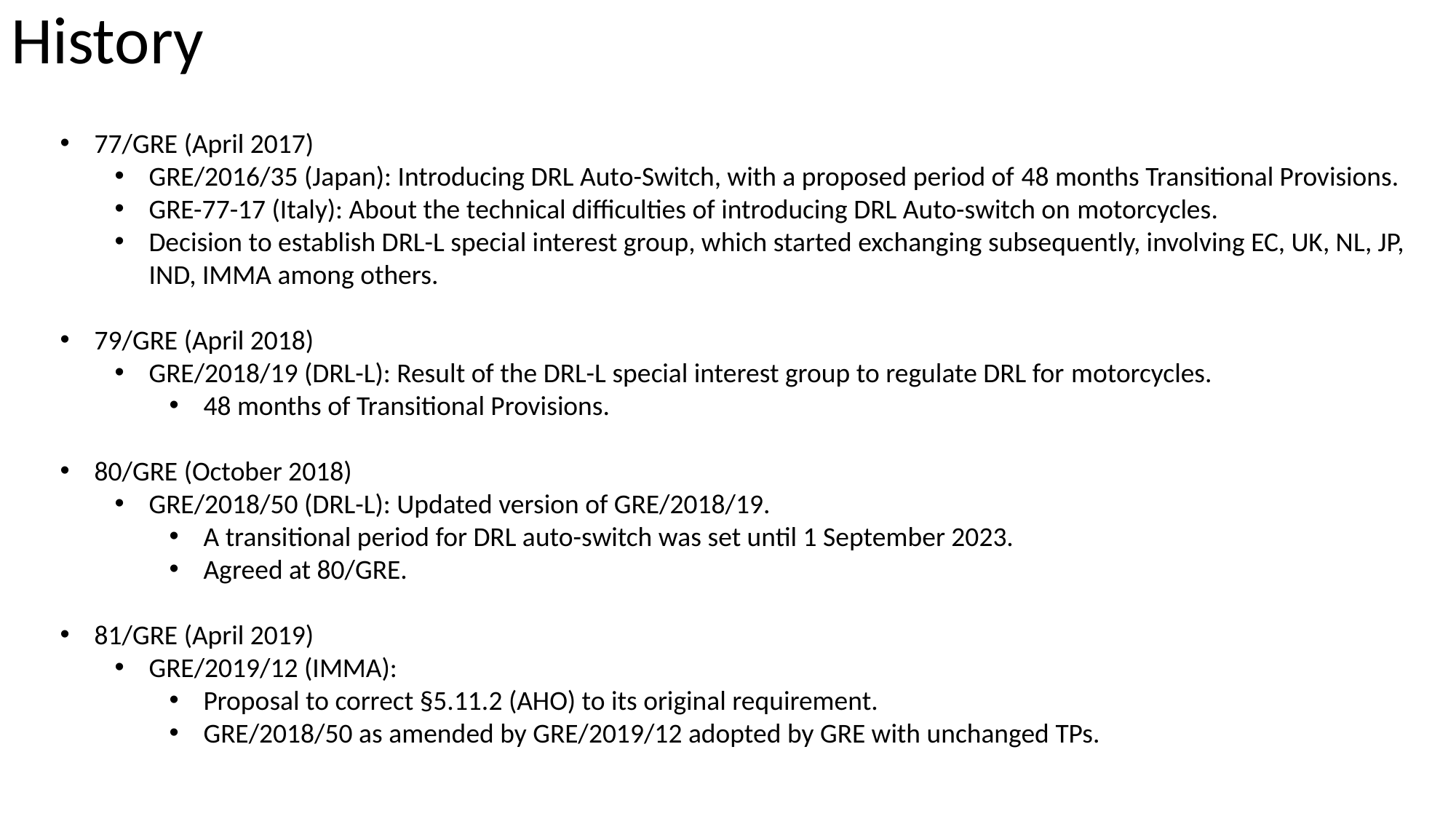

# History
77/GRE (April 2017)
GRE/2016/35 (Japan): Introducing DRL Auto-Switch, with a proposed period of 48 months Transitional Provisions.
GRE-77-17 (Italy): About the technical difficulties of introducing DRL Auto-switch on motorcycles.
Decision to establish DRL-L special interest group, which started exchanging subsequently, involving EC, UK, NL, JP, IND, IMMA among others.

79/GRE (April 2018)
GRE/2018/19 (DRL-L): Result of the DRL-L special interest group to regulate DRL for motorcycles.
48 months of Transitional Provisions.

80/GRE (October 2018)
GRE/2018/50 (DRL-L): Updated version of GRE/2018/19.
A transitional period for DRL auto-switch was set until 1 September 2023.
Agreed at 80/GRE.

81/GRE (April 2019)
GRE/2019/12 (IMMA):
Proposal to correct §5.11.2 (AHO) to its original requirement.
GRE/2018/50 as amended by GRE/2019/12 adopted by GRE with unchanged TPs.